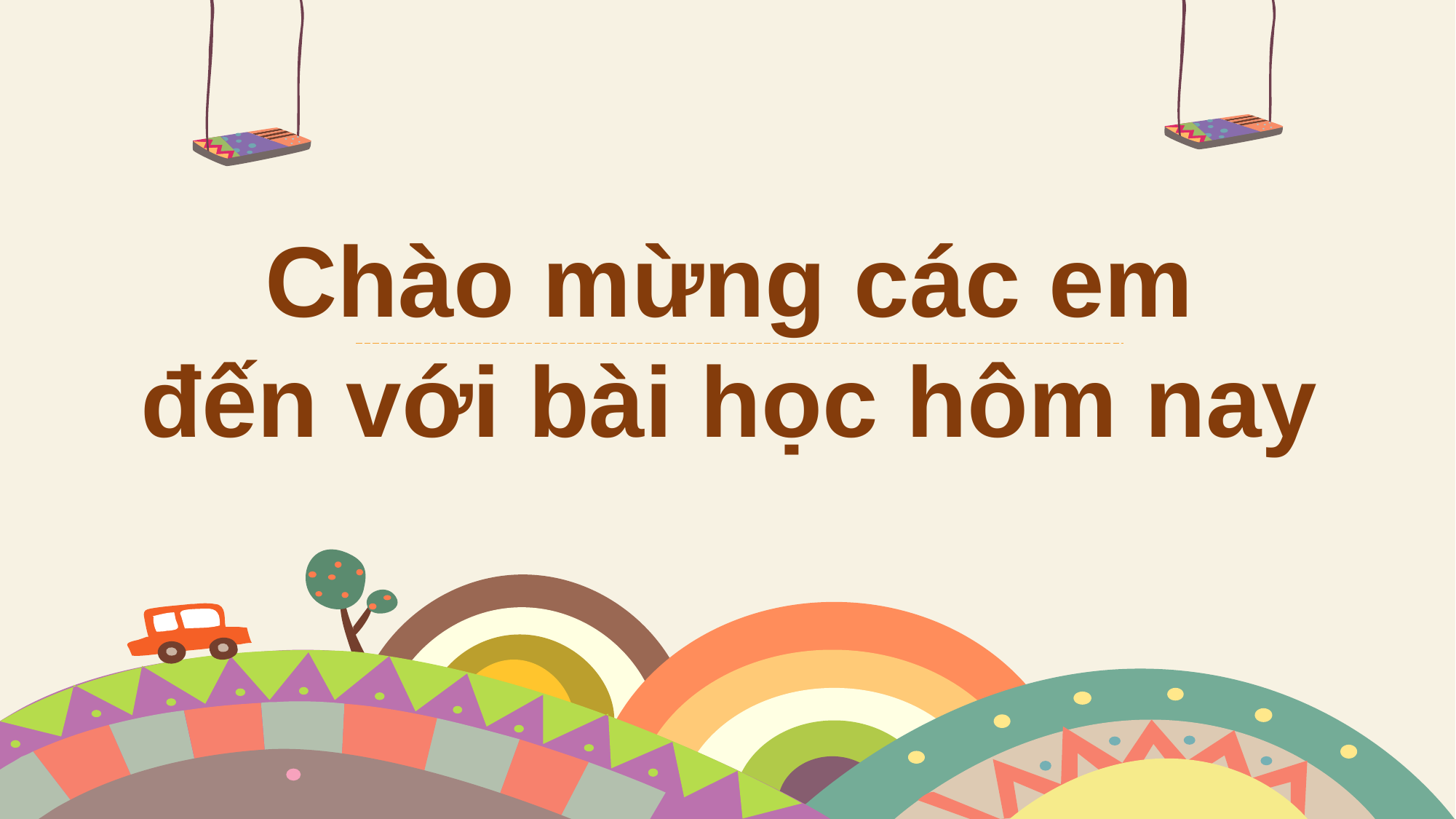

Chào mừng các em
đến với bài học hôm nay